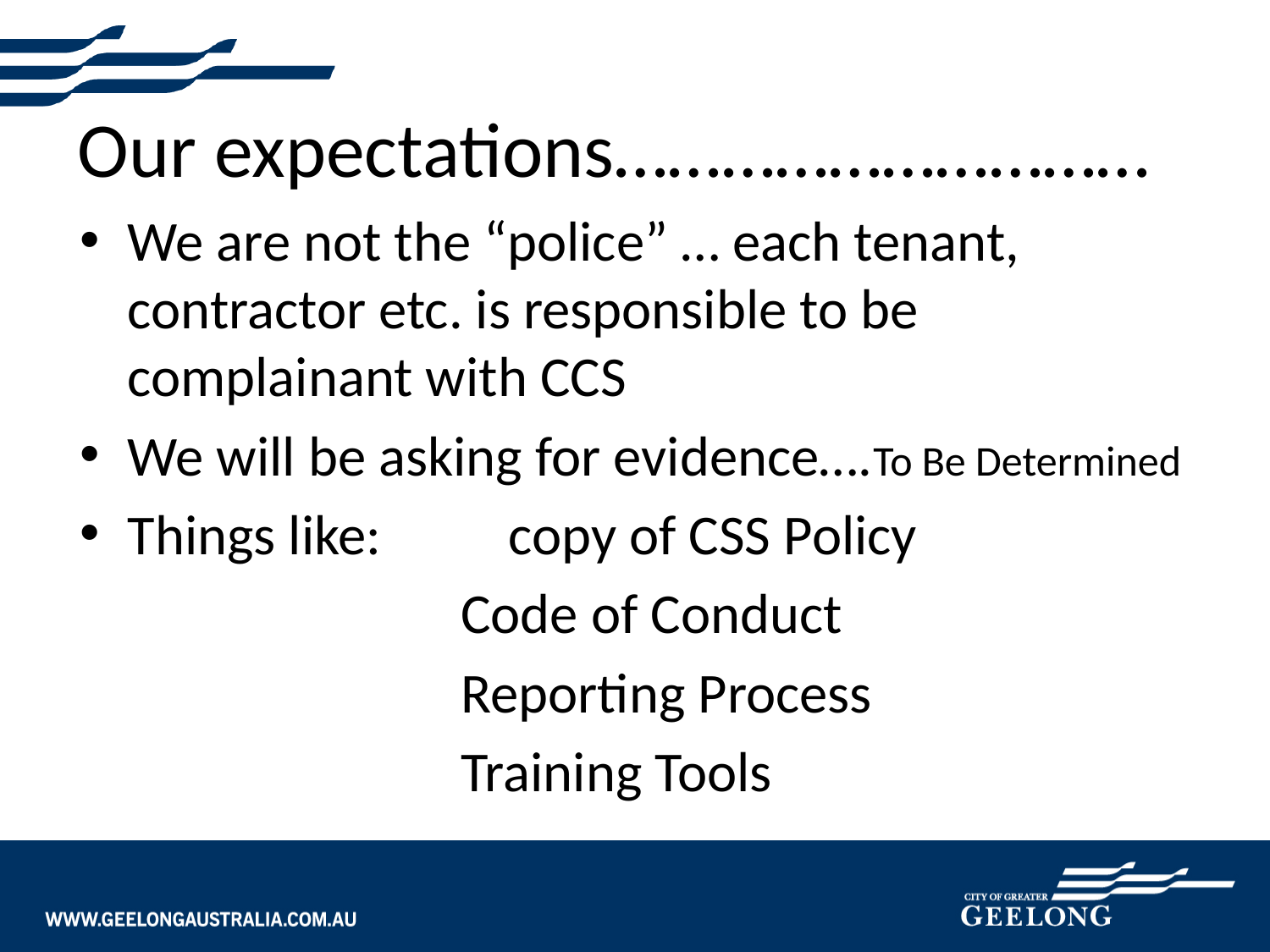

# Our expectations…………………………
We are not the “police” … each tenant, contractor etc. is responsible to be complainant with CCS
We will be asking for evidence….To Be Determined
Things like:	copy of CSS Policy
			Code of Conduct
			Reporting Process
			Training Tools